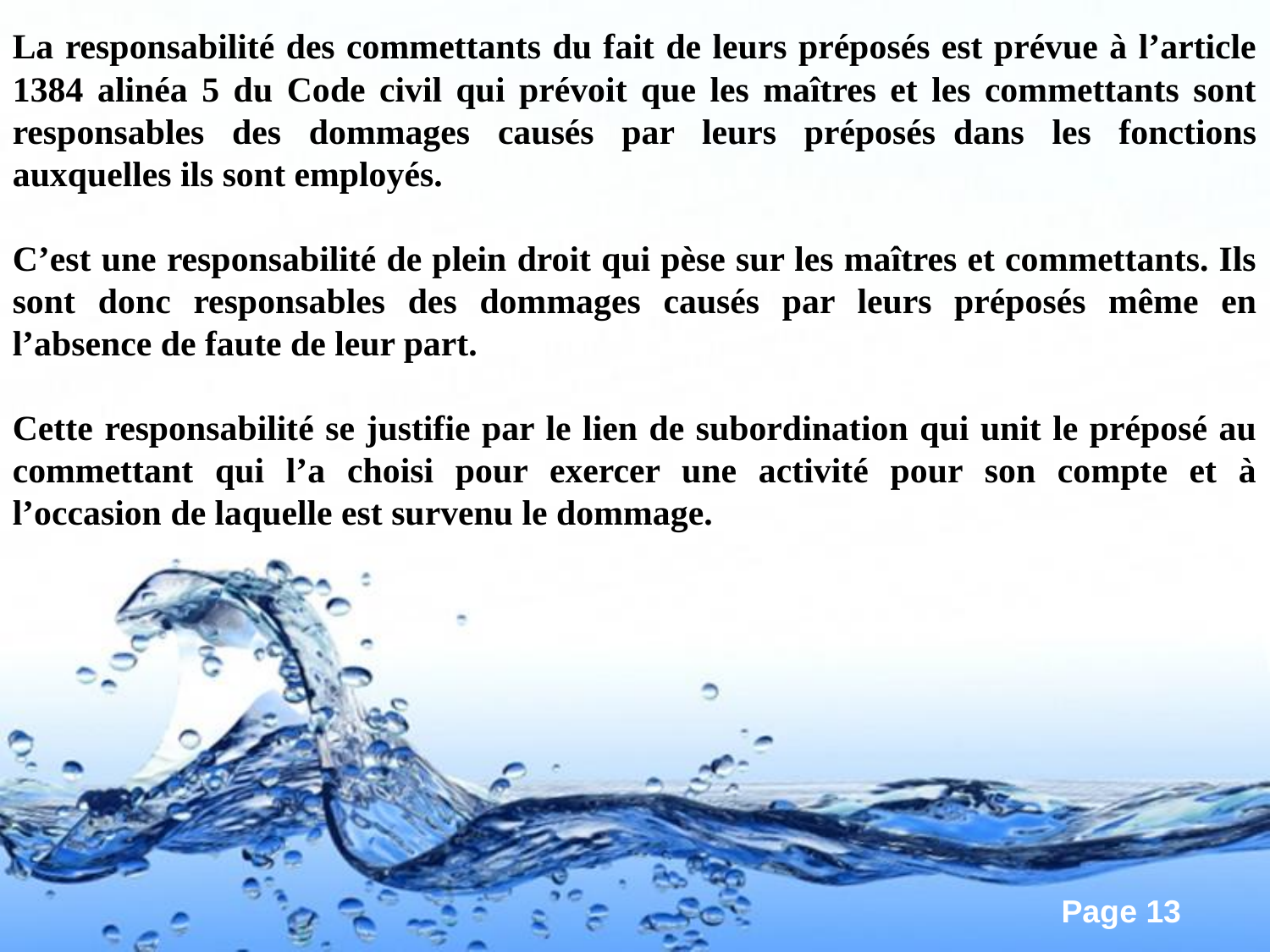

La responsabilité des commettants du fait de leurs préposés est prévue à l’article 1384 alinéa 5 du Code civil qui prévoit que les maîtres et les commettants sont responsables des dommages causés par leurs préposés  dans les fonctions auxquelles ils sont employés.

C’est une responsabilité de plein droit qui pèse sur les maîtres et commettants. Ils sont donc responsables des dommages causés par leurs préposés même en l’absence de faute de leur part.

Cette responsabilité se justifie par le lien de subordination qui unit le préposé au commettant qui l’a choisi pour exercer une activité pour son compte et à l’occasion de laquelle est survenu le dommage.